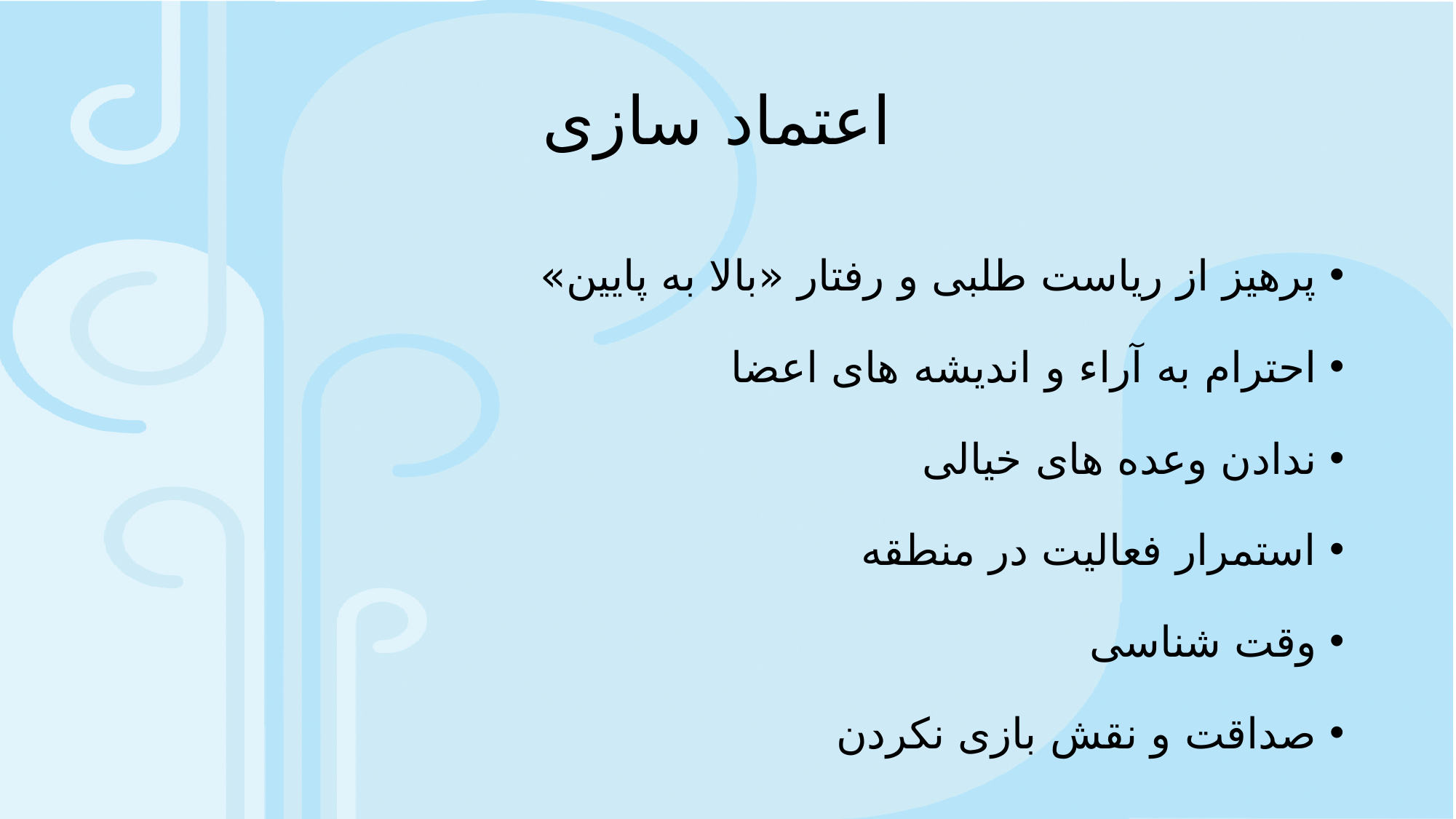

# اعتماد سازی
پرهیز از ریاست طلبی و رفتار «بالا به پایین»
احترام به آراء و اندیشه های اعضا
ندادن وعده های خیالی
استمرار فعالیت در منطقه
وقت شناسی
صداقت و نقش بازی نکردن